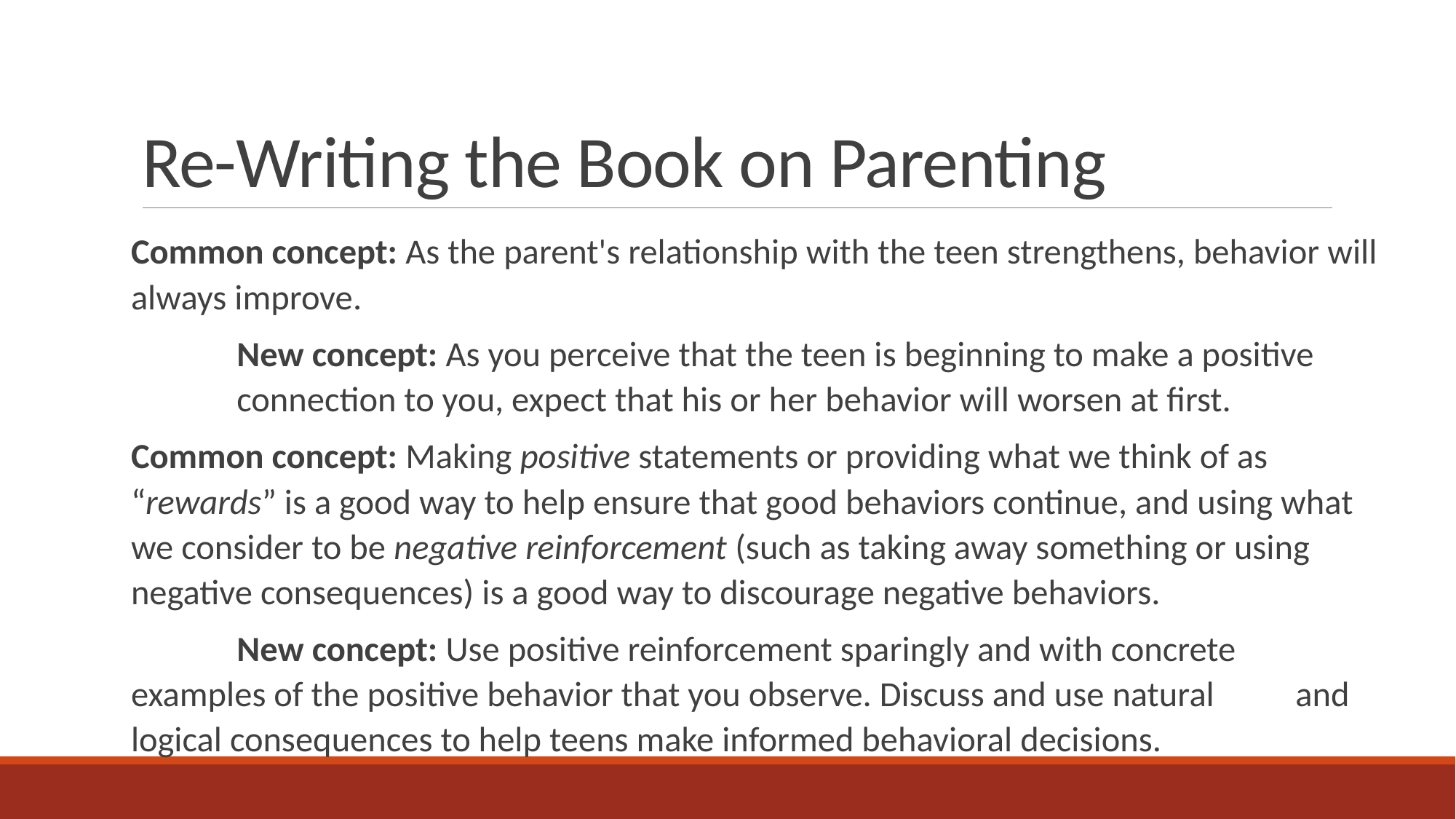

# Re-Writing the Book on Parenting
Common concept: As the parent's relationship with the teen strengthens, behavior will always improve.
	New concept: As you perceive that the teen is beginning to make a positive 	connection to you, expect that his or her behavior will worsen at first.
Common concept: Making positive statements or providing what we think of as “rewards” is a good way to help ensure that good behaviors continue, and using what we consider to be negative reinforcement (such as taking away something or using negative consequences) is a good way to discourage negative behaviors.
	New concept: Use positive reinforcement sparingly and with concrete 	examples of the positive behavior that you observe. Discuss and use natural 	and logical consequences to help teens make informed behavioral decisions.